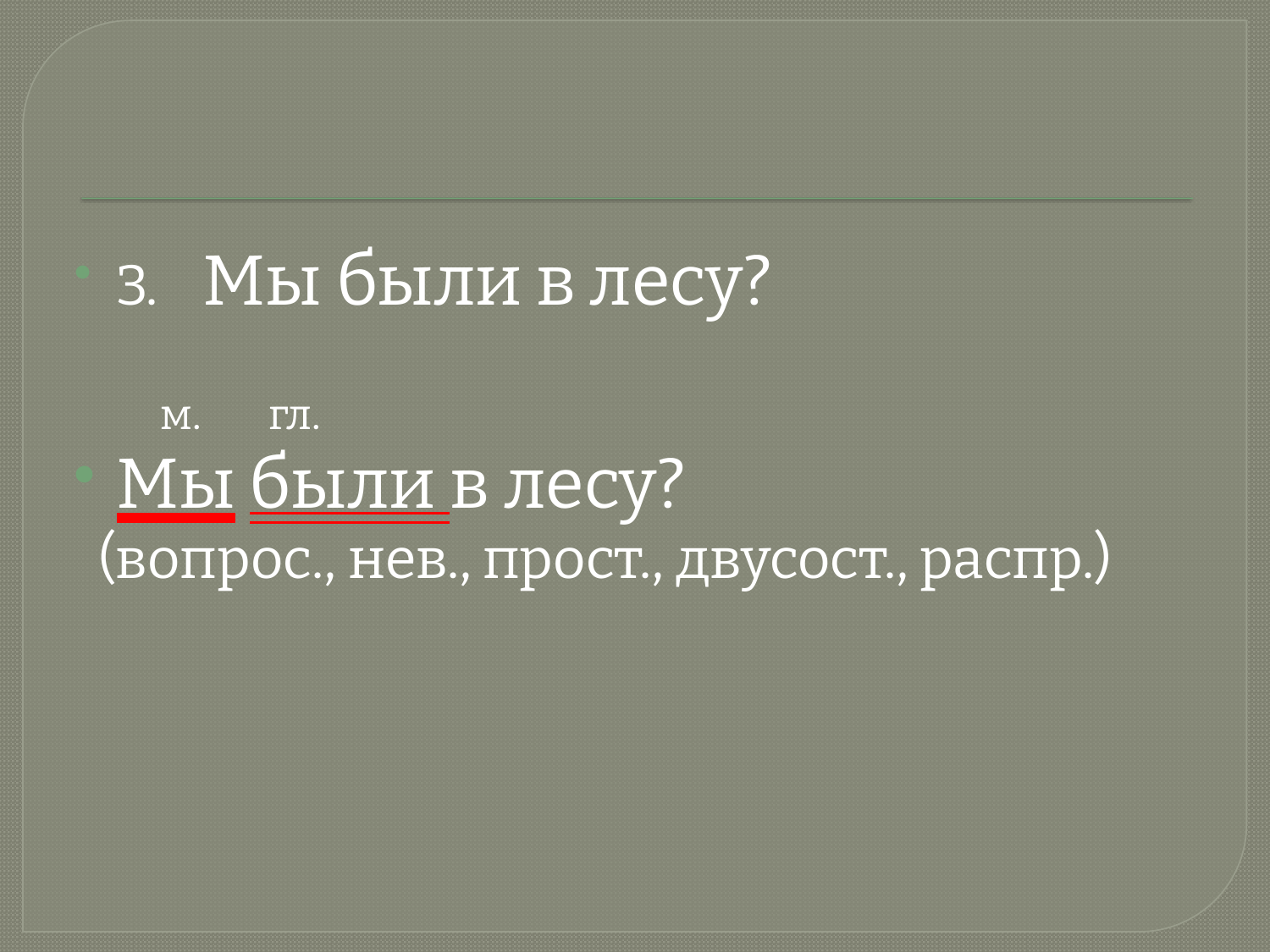

#
3.    Мы были в лесу?

          м.        гл.
Мы были в лесу?
  (вопрос., нев., прост., двусост., распр.)